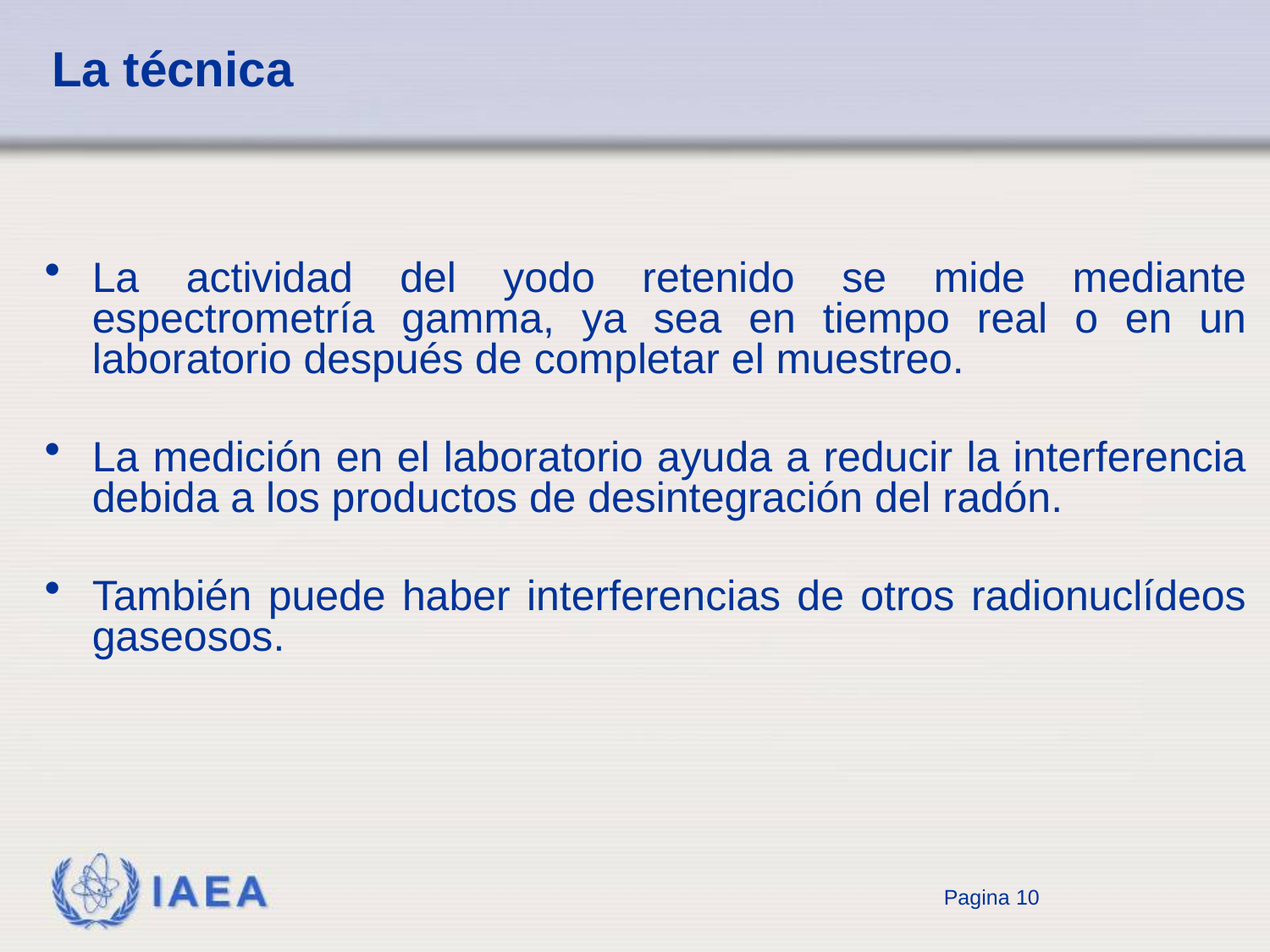

# La técnica
La actividad del yodo retenido se mide mediante espectrometría gamma, ya sea en tiempo real o en un laboratorio después de completar el muestreo.

La medición en el laboratorio ayuda a reducir la interferencia debida a los productos de desintegración del radón.

También puede haber interferencias de otros radionuclídeos gaseosos.